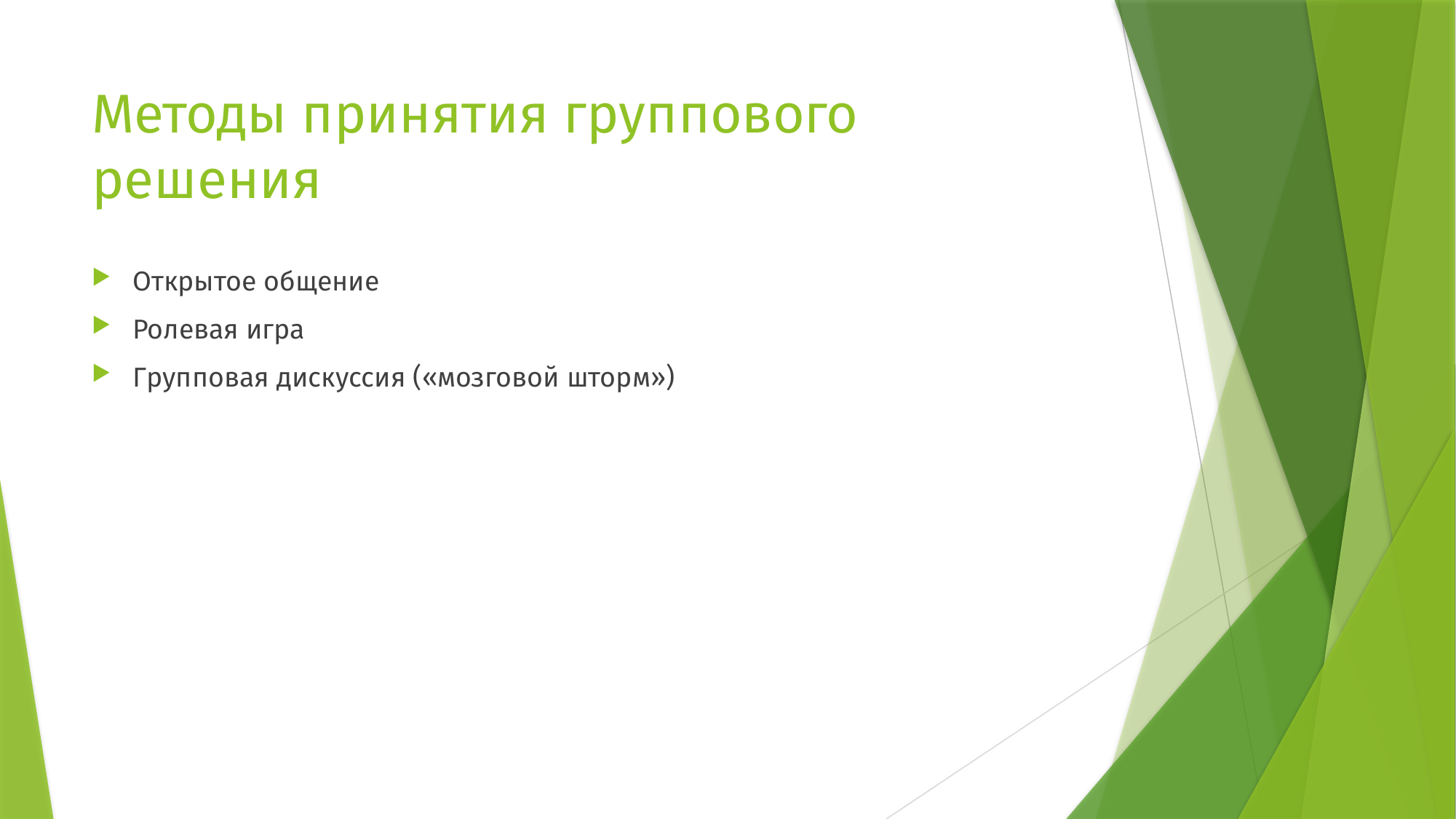

# Методы принятия группового решения
Открытое общение
Ролевая игра
Групповая дискуссия («мозговой шторм»)